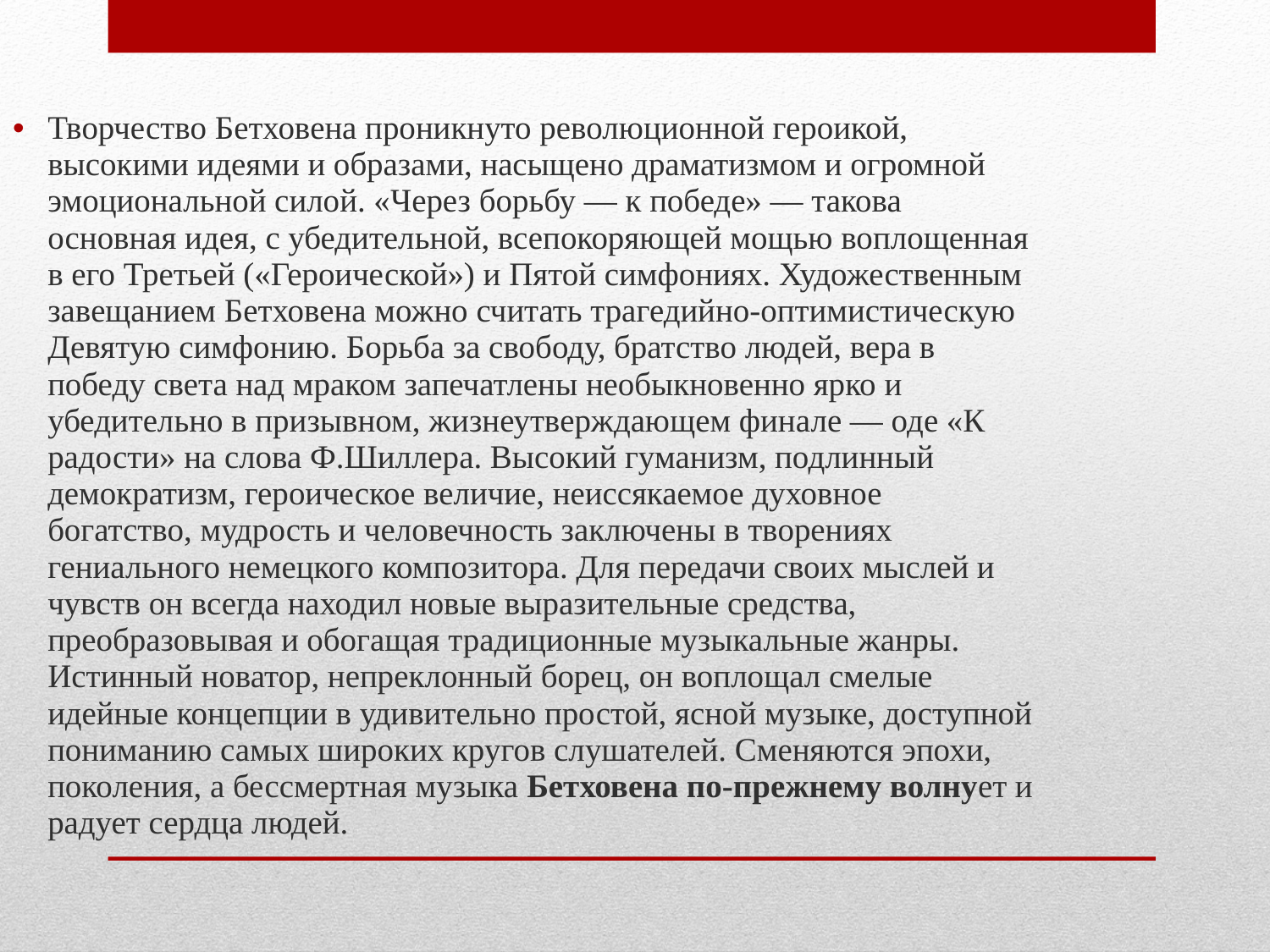

Творчество Бетховена проникнуто революционной героикой, высокими идеями и образами, насыщено драматизмом и огромной эмоциональной силой. «Через борьбу — к победе» — такова основная идея, с убедительной, всепокоряющей мощью воплощенная в его Третьей («Героической») и Пятой симфониях. Художественным завещанием Бетховена можно считать трагедийно-оптимистическую Девятую симфонию. Борьба за свободу, братство людей, вера в победу света над мраком запечатлены необыкновенно ярко и убедительно в призывном, жизнеутверждающем финале — оде «К радости» на слова Ф.Шиллера. Высокий гуманизм, подлинный демократизм, героическое величие, неиссякаемое духовное богатство, мудрость и человечность заключены в творениях гениального немецкого композитора. Для передачи своих мыслей и чувств он всегда находил новые выразительные средства, преобразовывая и обогащая традиционные музыкальные жанры. Истинный новатор, непреклонный борец, он воплощал смелые идейные концепции в удивительно простой, ясной музыке, доступной пониманию самых широких кругов слушателей. Сменяются эпохи, поколения, а бессмертная музыка Бетховена по-прежнему волнует и радует сердца людей.